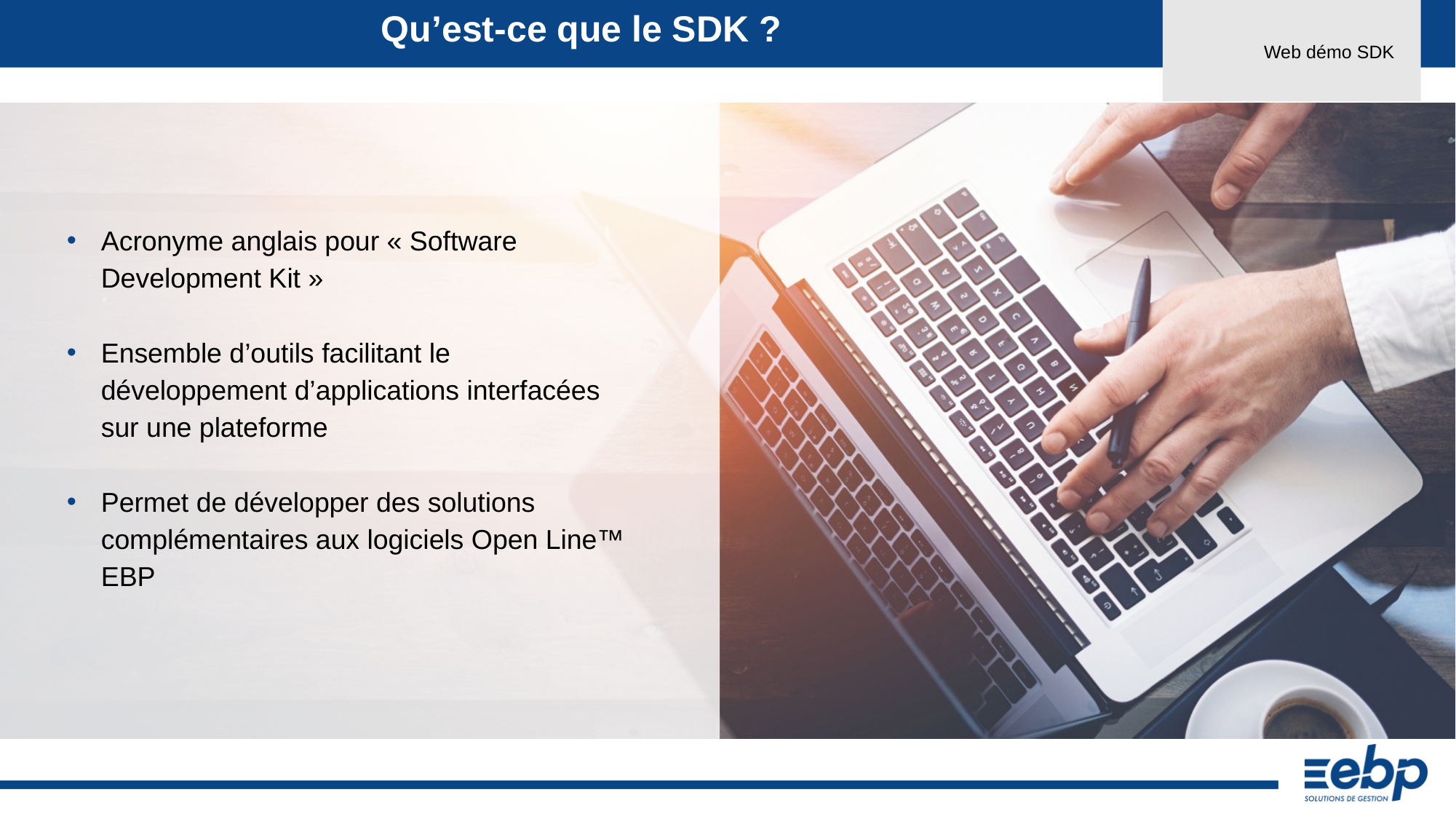

# Qu’est-ce que le SDK ?
Web démo SDK
Acronyme anglais pour « Software Development Kit »

Ensemble d’outils facilitant le développement d’applications interfacées sur une plateforme

Permet de développer des solutions complémentaires aux logiciels Open Line™ EBP